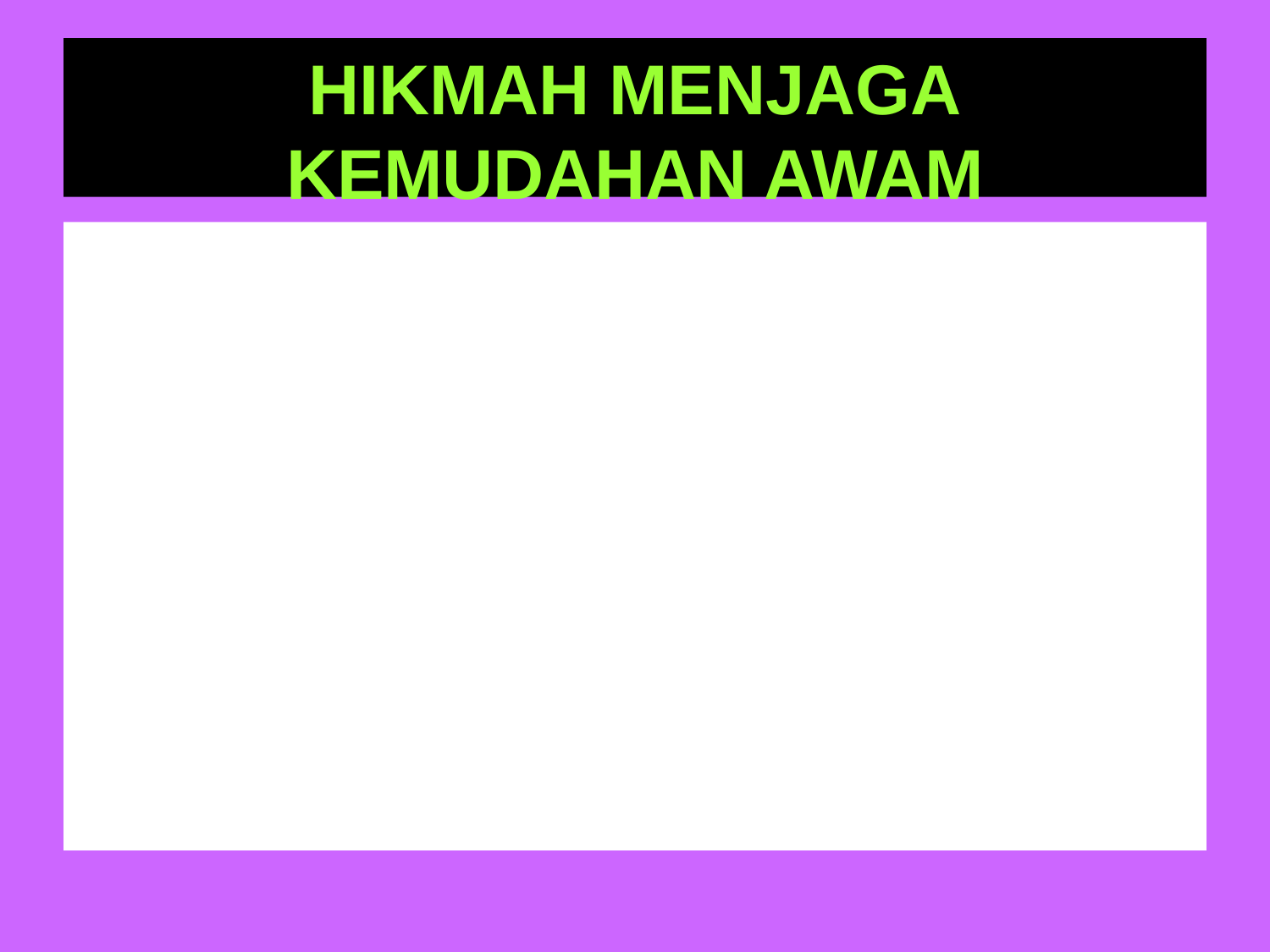

# HIKMAH MENJAGA KEMUDAHAN AWAM
Dapat memberi manfaat kepada semua pihak yang memerlukannya
Melahirkan masyarakat yang saling bekerjasama
Dapat menjimatkan wang negara apabila tiada kerosakan berlaku
Membantu meringankan beban yang ditanggung oleh ahli masyarakat